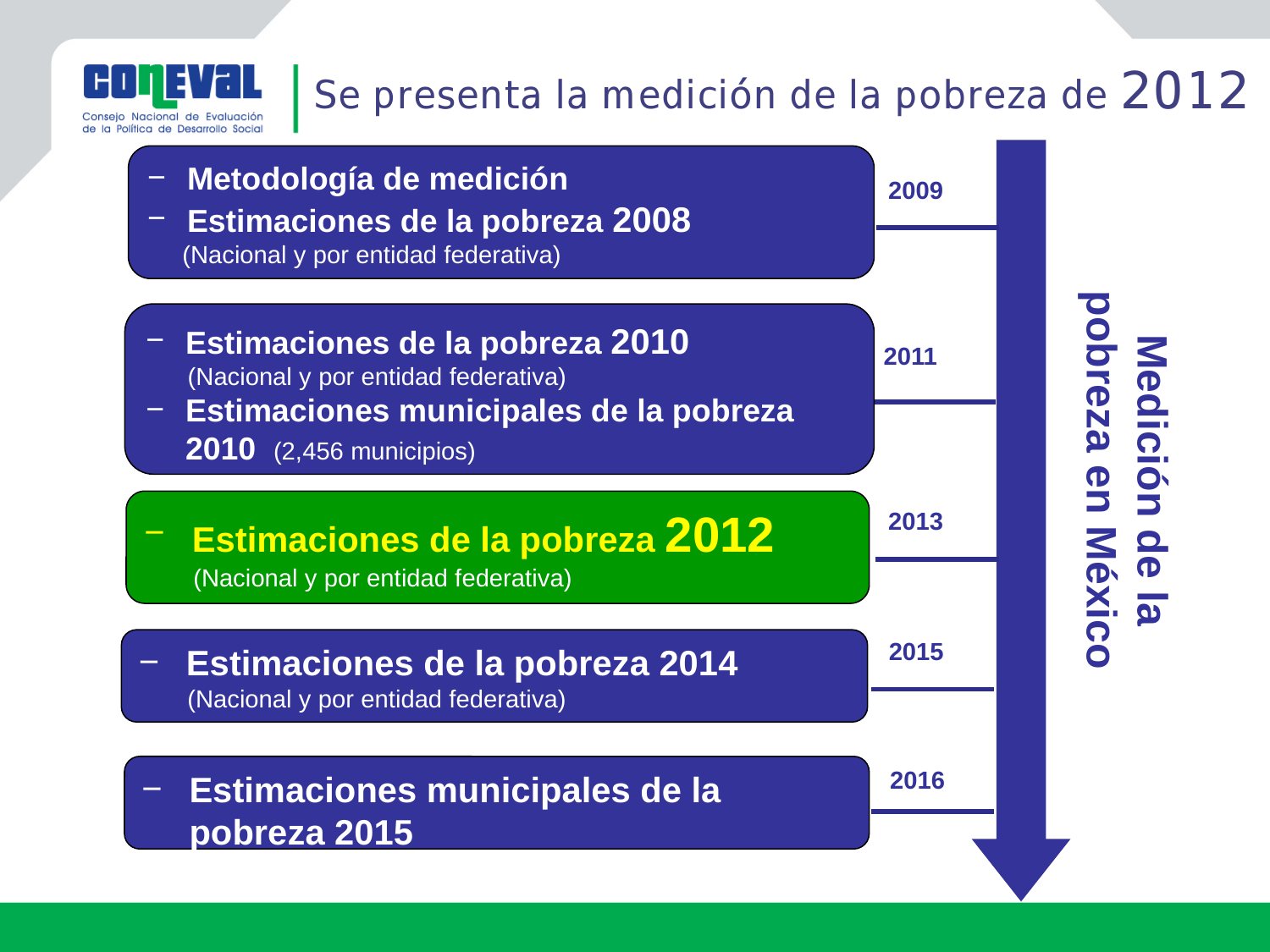

Se presenta la medición de la pobreza de 2012

Metodología de medición
Estimaciones de la pobreza 2008
     (Nacional y por entidad federativa)
2009
Estimaciones de la pobreza 2010
      (Nacional y por entidad federativa)
Estimaciones municipales de la pobreza 2010  (2,456 municipios)

- Estimaciones de pobreza 2008
2011
Medición de la pobreza en México
Estimaciones de la pobreza 2012
       (Nacional y por entidad federativa)

2013
Estimaciones de la pobreza 2014
       (Nacional y por entidad federativa)

2015
Estimaciones municipales de la pobreza 2015

2016